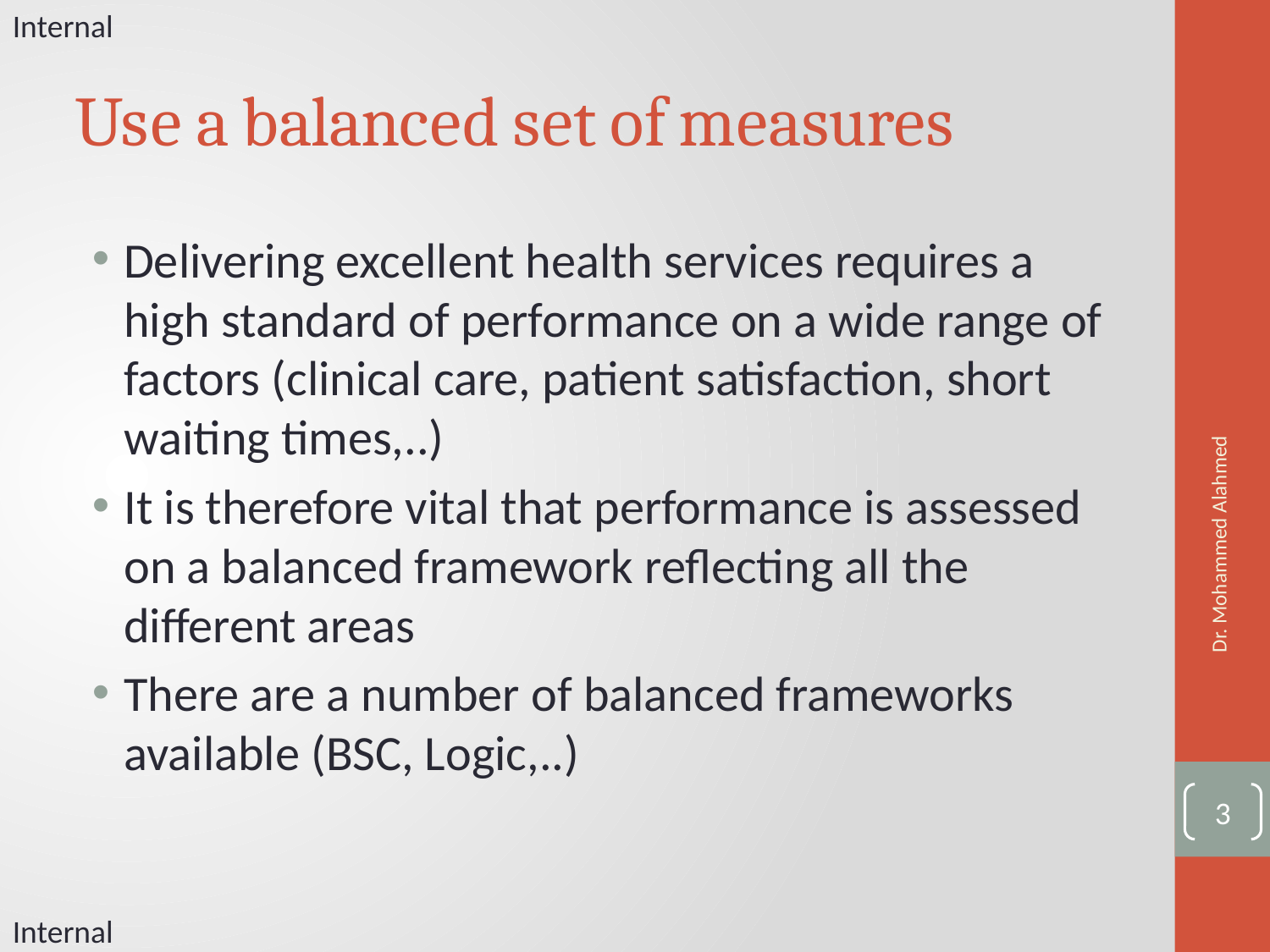

# Use a balanced set of measures
Delivering excellent health services requires a high standard of performance on a wide range of factors (clinical care, patient satisfaction, short waiting times,..)
It is therefore vital that performance is assessed on a balanced framework reflecting all the different areas
There are a number of balanced frameworks available (BSC, Logic,..)
Dr. Mohammed Alahmed
3